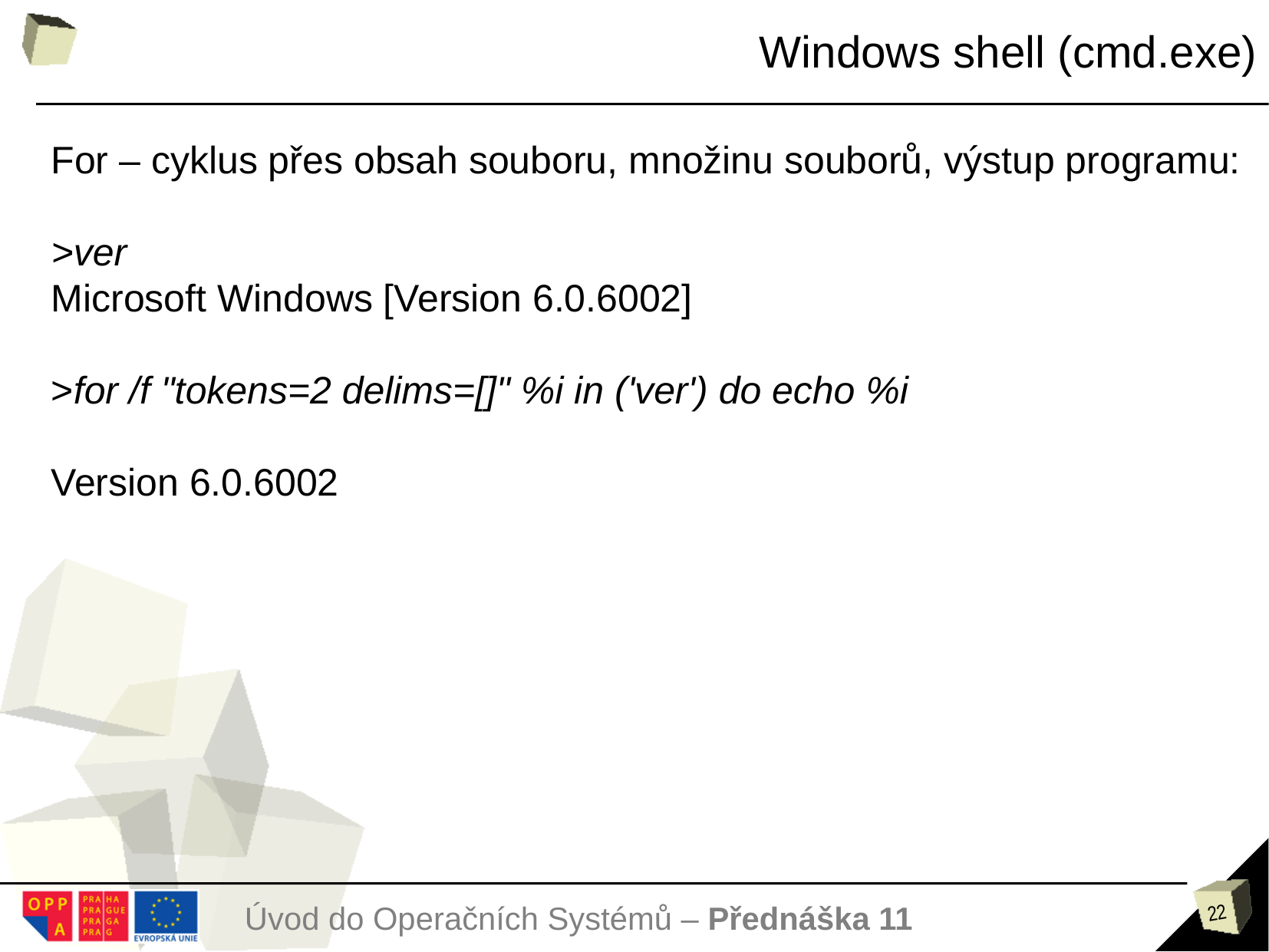

# Orientace
Windows shell (cmd.exe)

For – cyklus přes obsah souboru, množinu souborů, výstup programu:
>ver
Microsoft Windows [Version 6.0.6002]
>for /f "tokens=2 delims=[]" %i in ('ver') do echo %i
Version 6.0.6002